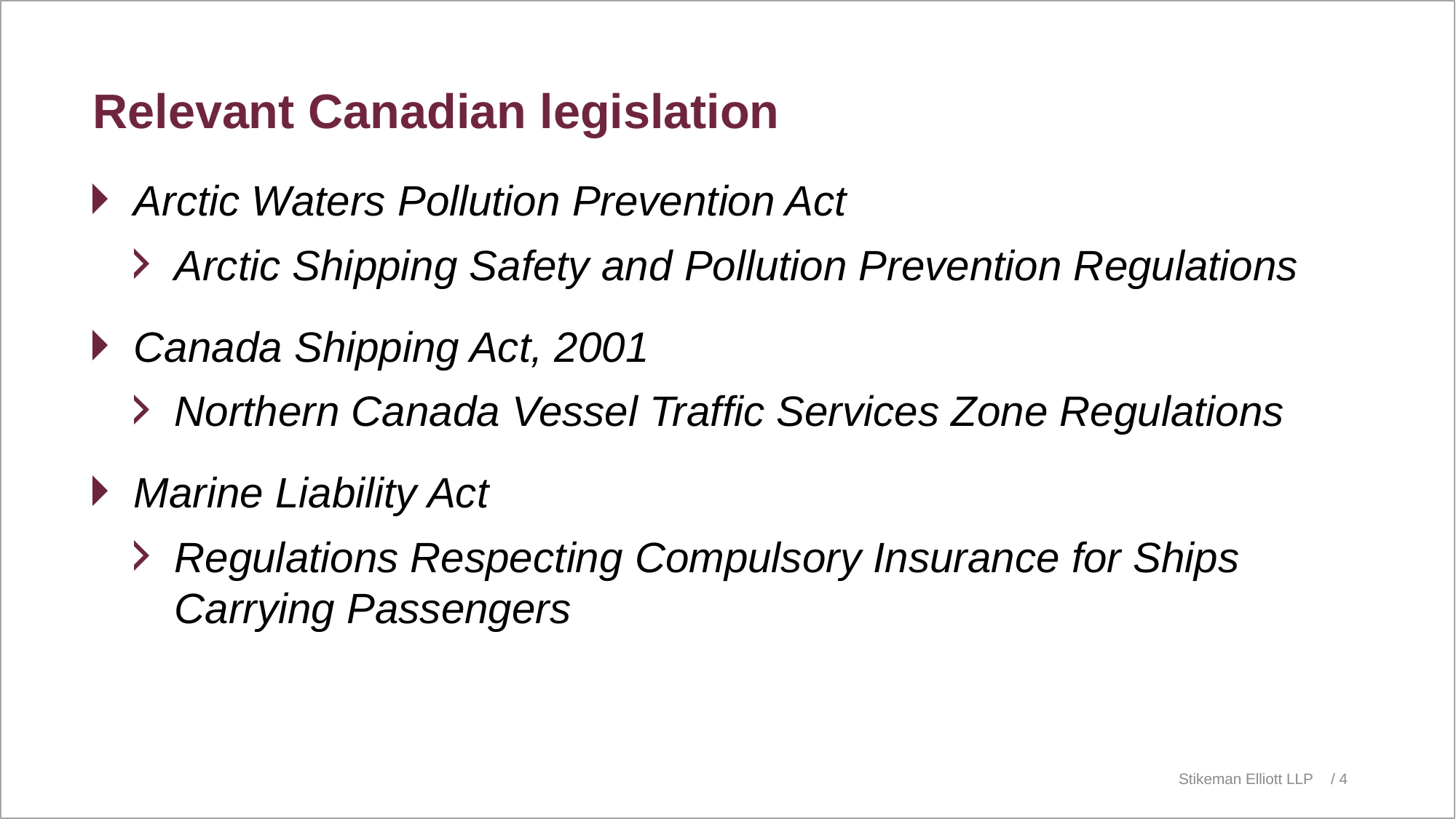

# Relevant Canadian legislation
Arctic Waters Pollution Prevention Act
Arctic Shipping Safety and Pollution Prevention Regulations
Canada Shipping Act, 2001
Northern Canada Vessel Traffic Services Zone Regulations
Marine Liability Act
Regulations Respecting Compulsory Insurance for Ships Carrying Passengers
Stikeman Elliott LLP
/ 4